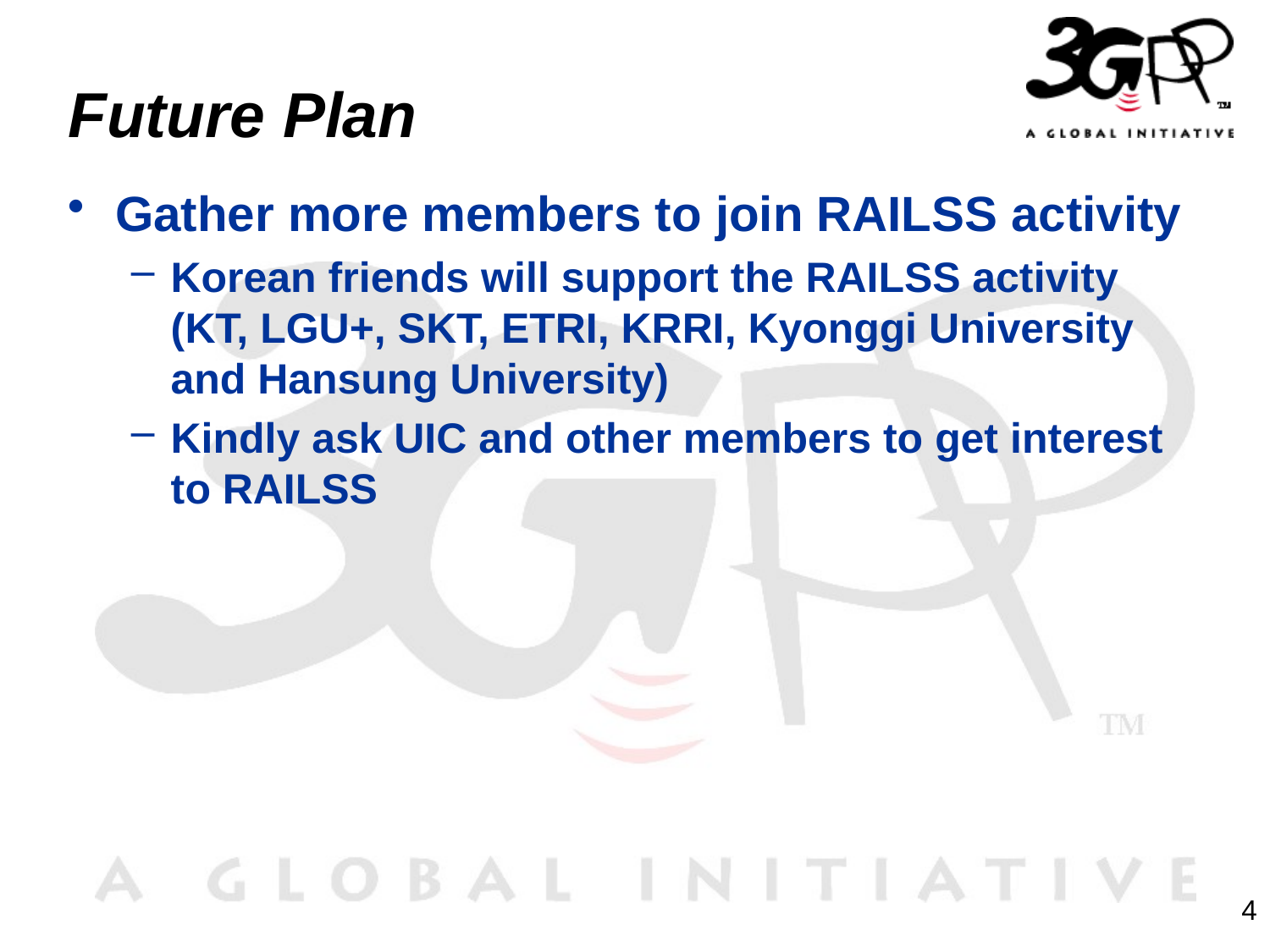

# Future Plan
Gather more members to join RAILSS activity
Korean friends will support the RAILSS activity
(KT, LGU+, SKT, ETRI, KRRI, Kyonggi University and Hansung University)
Kindly ask UIC and other members to get interest to RAILSS

4